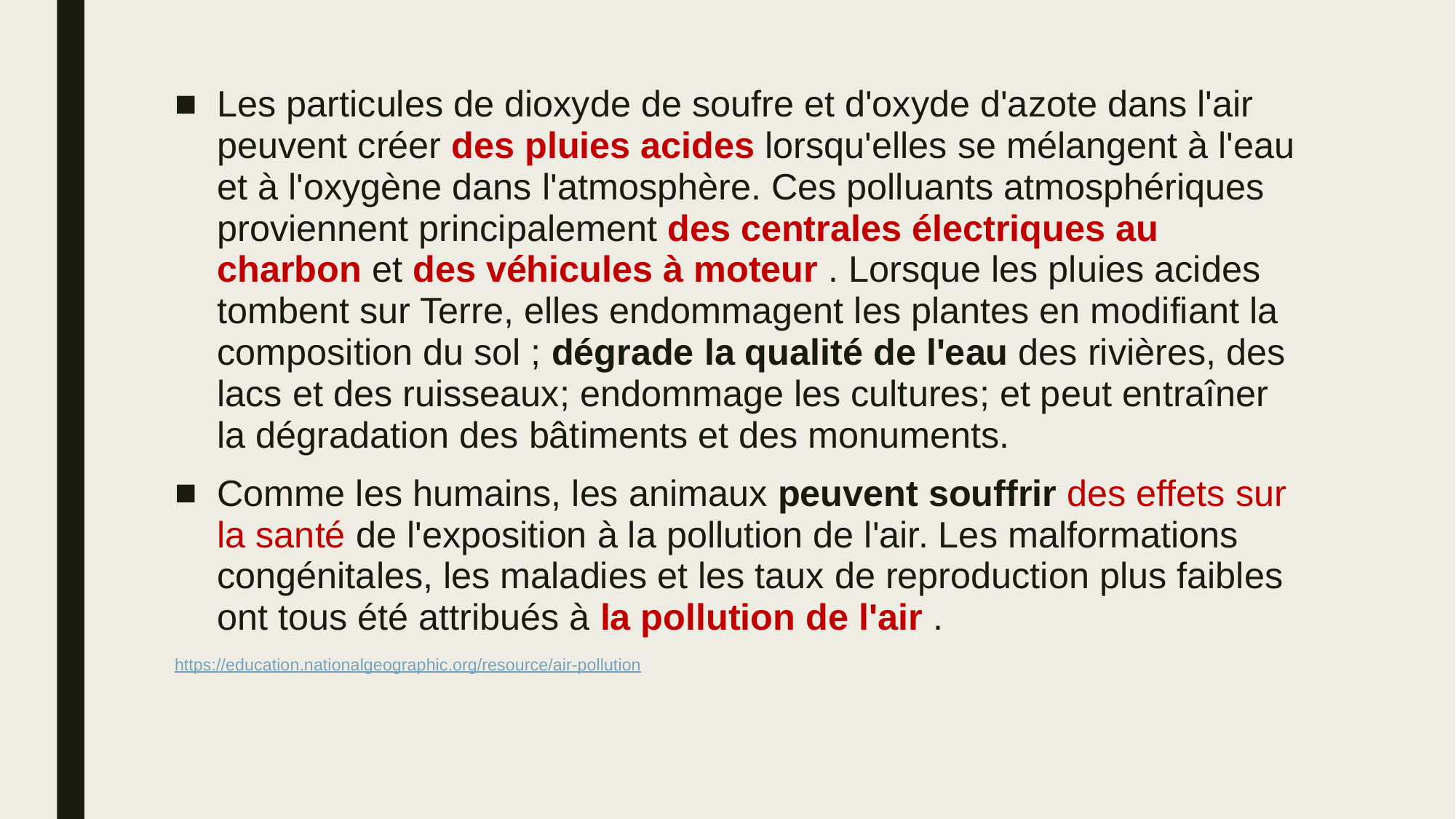

Les particules de dioxyde de soufre et d'oxyde d'azote dans l'air peuvent créer des pluies acides lorsqu'elles se mélangent à l'eau et à l'oxygène dans l'atmosphère. Ces polluants atmosphériques proviennent principalement des centrales électriques au charbon et des véhicules à moteur . Lorsque les pluies acides tombent sur Terre, elles endommagent les plantes en modifiant la composition du sol ; dégrade la qualité de l'eau des rivières, des lacs et des ruisseaux; endommage les cultures; et peut entraîner la dégradation des bâtiments et des monuments.
Comme les humains, les animaux peuvent souffrir des effets sur la santé de l'exposition à la pollution de l'air. Les malformations congénitales, les maladies et les taux de reproduction plus faibles ont tous été attribués à la pollution de l'air .
https://education.nationalgeographic.org/resource/air-pollution